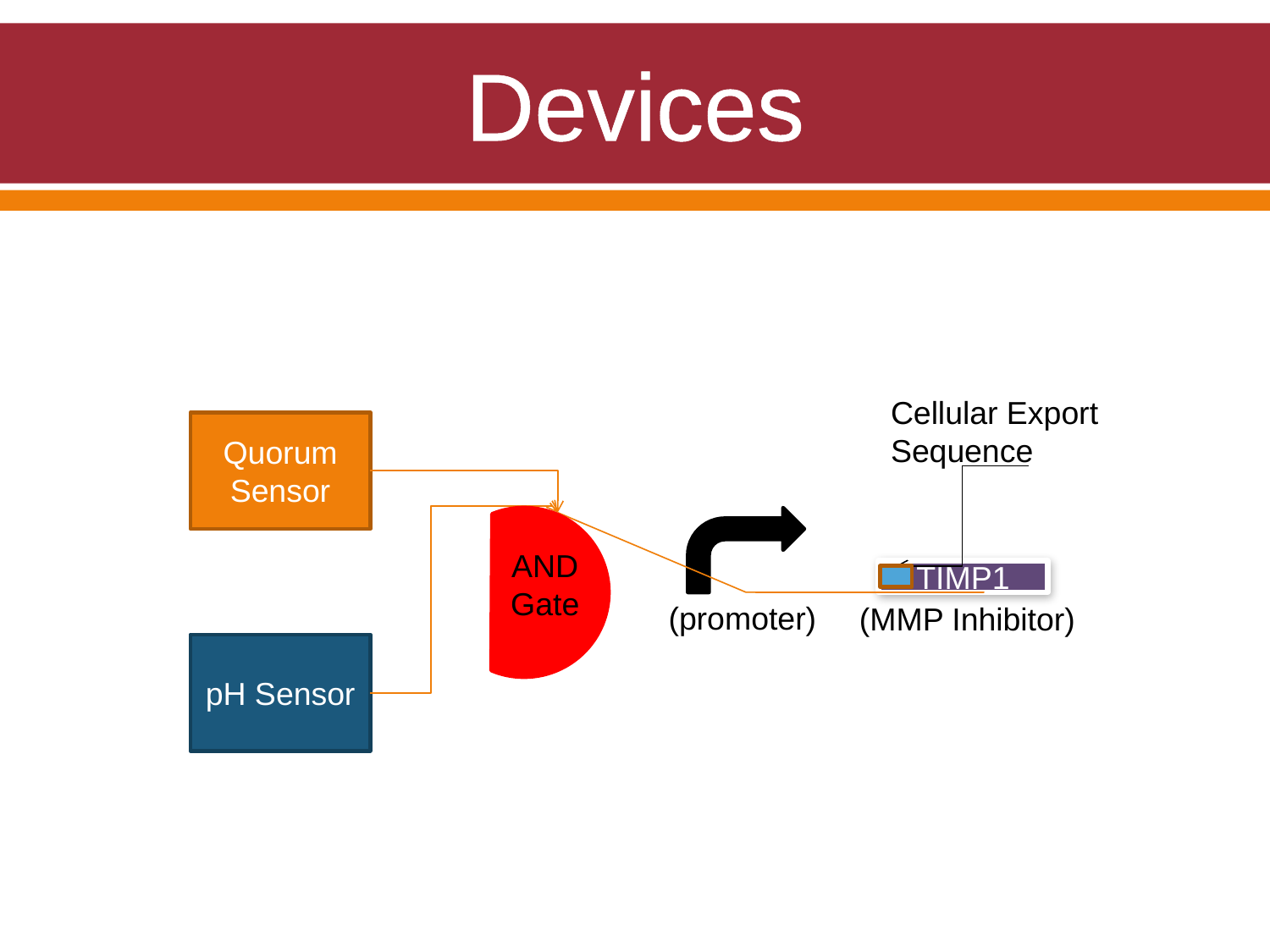

# Devices
Cellular Export Sequence
Quorum Sensor

AND
Gate
TIMP1

(promoter)
(MMP Inhibitor)
pH Sensor